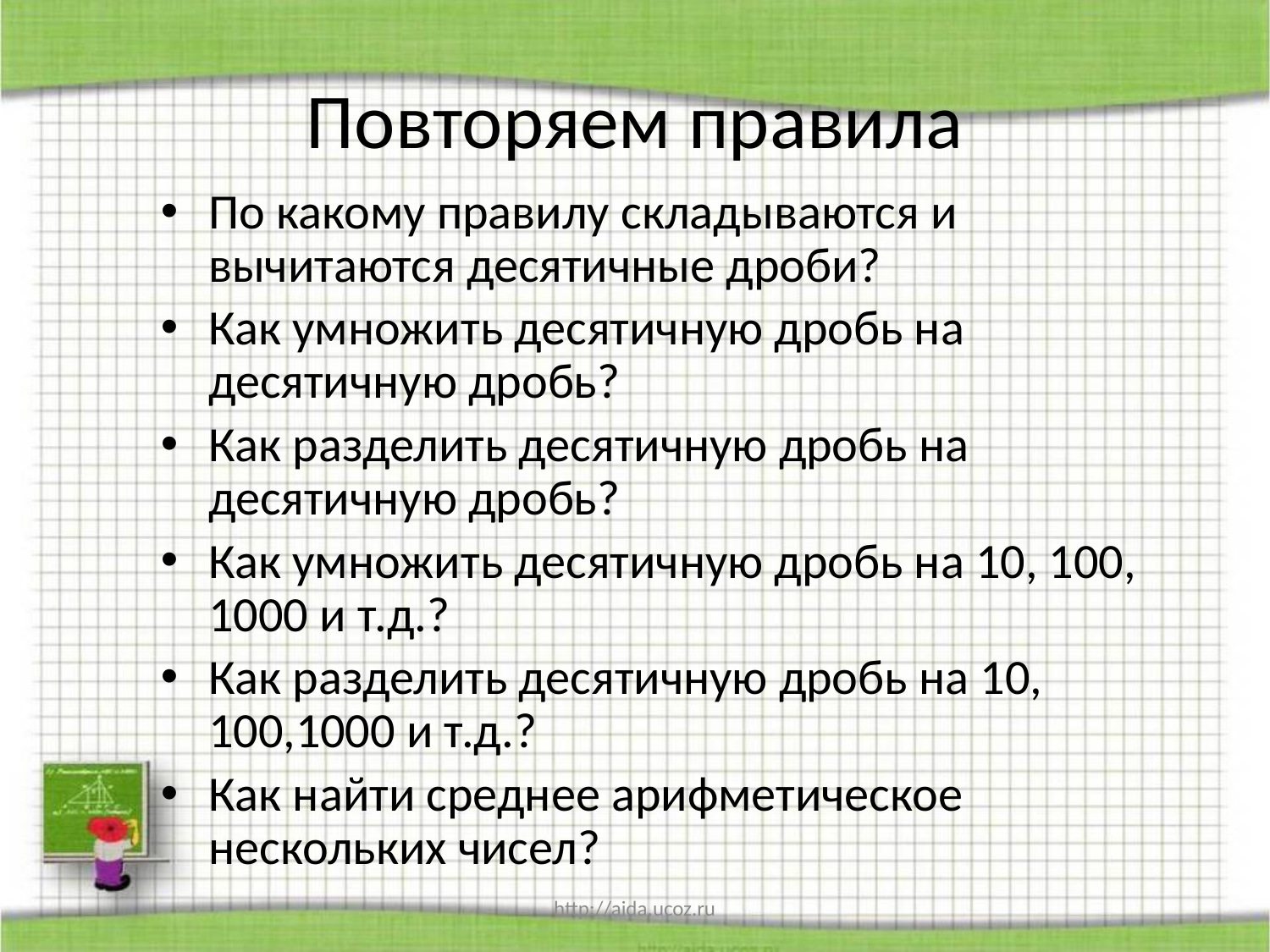

# Повторяем правила
По какому правилу складываются и вычитаются десятичные дроби?
Как умножить десятичную дробь на десятичную дробь?
Как разделить десятичную дробь на десятичную дробь?
Как умножить десятичную дробь на 10, 100, 1000 и т.д.?
Как разделить десятичную дробь на 10, 100,1000 и т.д.?
Как найти среднее арифметическое нескольких чисел?

http://aida.ucoz.ru